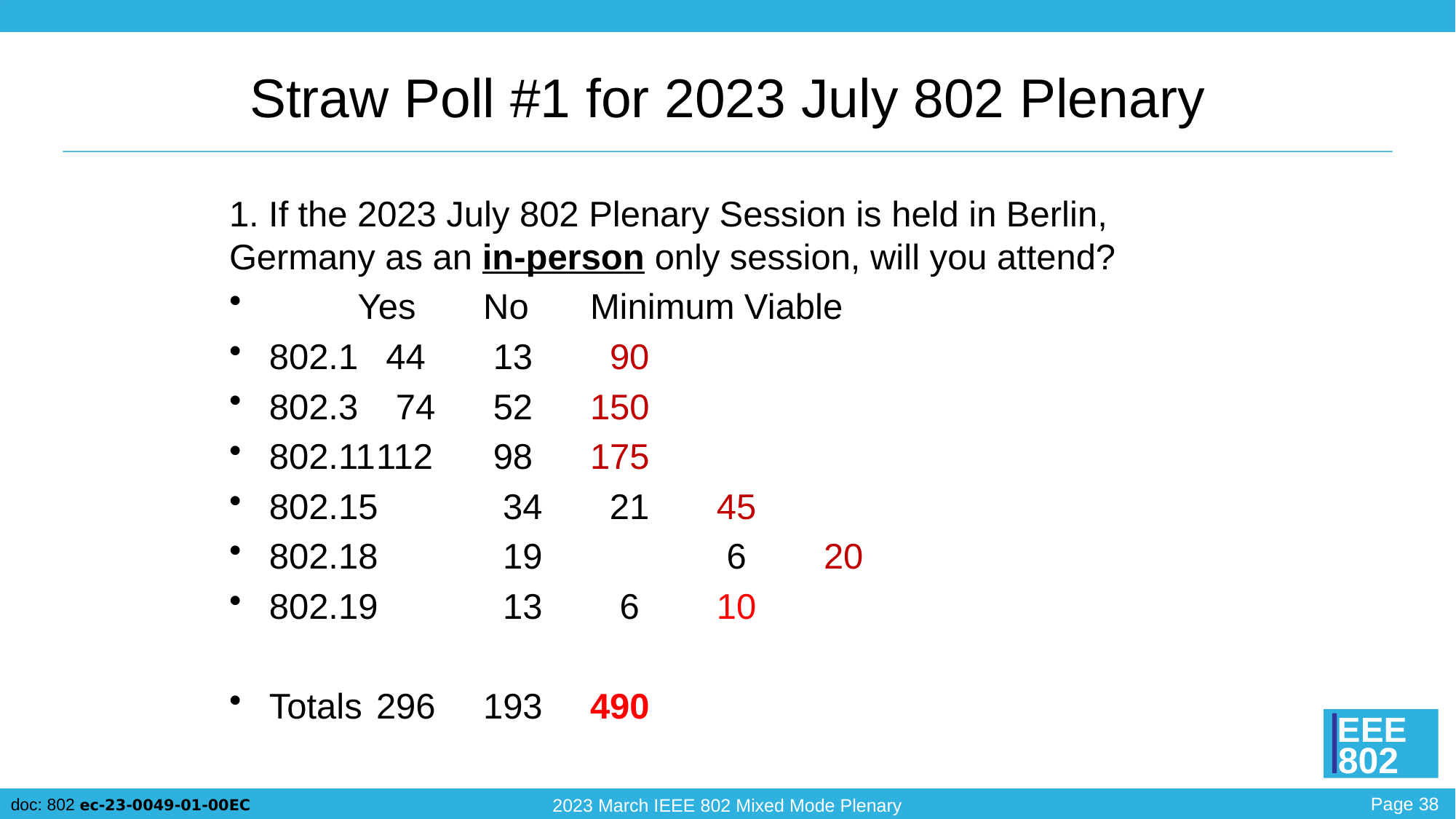

# Straw Poll #1 for 2023 July 802 Plenary
1. If the 2023 July 802 Plenary Session is held in Berlin, Germany as an in-person only session, will you attend?
	         Yes		No		Minimum Viable
802.1	 44		 13			  90
802.3	  74		 52			150
802.11	112		 98			175
802.15	  34		  21			  45
802.18	  19	  	   6   			  20
802.19	  13		   6			  10

Totals	296		193			490